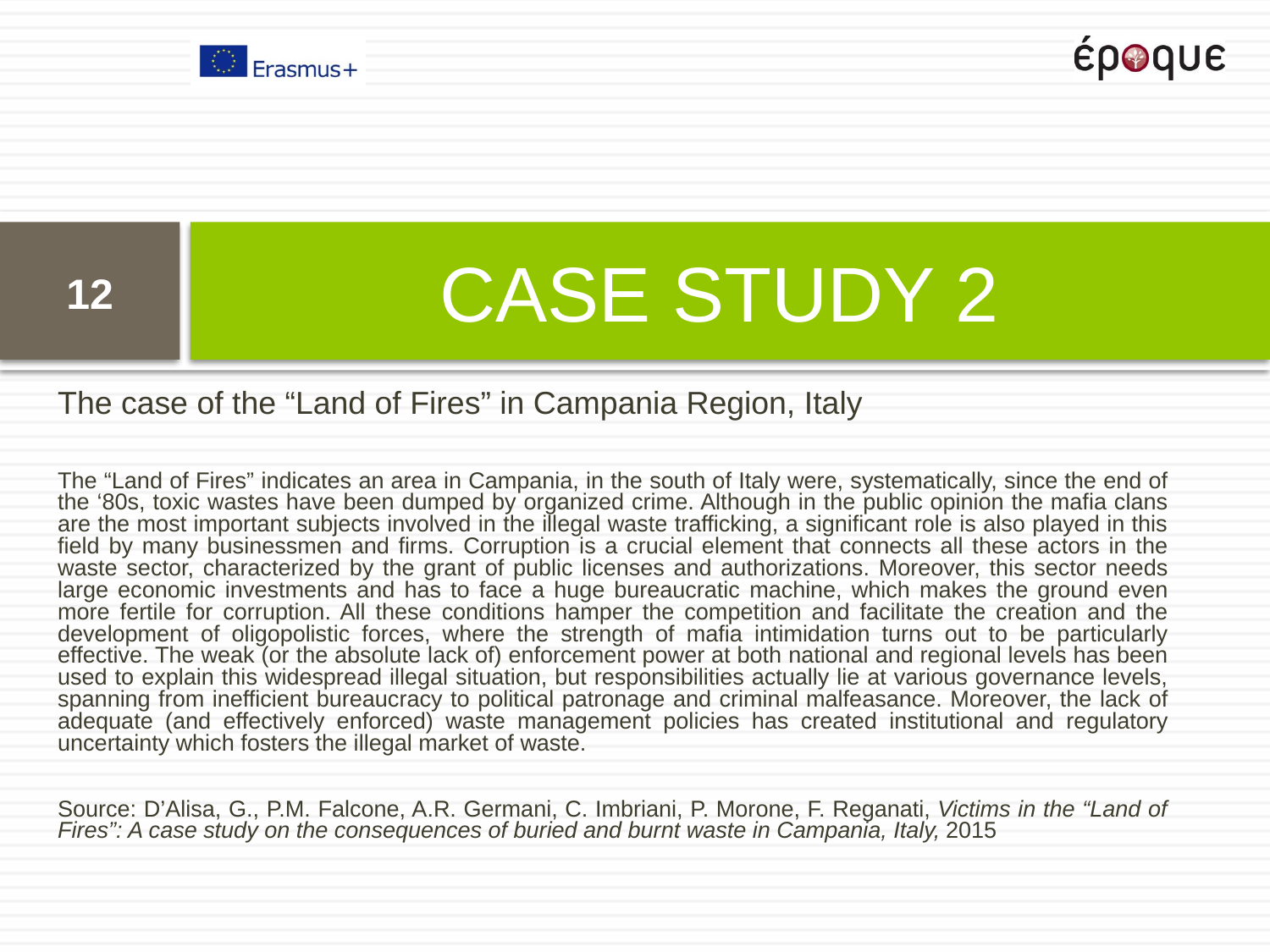

CASE STUDY 2
12
The case of the “Land of Fires” in Campania Region, Italy

The “Land of Fires” indicates an area in Campania, in the south of Italy were, systematically, since the end of the ‘80s, toxic wastes have been dumped by organized crime. Although in the public opinion the mafia clans are the most important subjects involved in the illegal waste trafficking, a significant role is also played in this field by many businessmen and firms. Corruption is a crucial element that connects all these actors in the waste sector, characterized by the grant of public licenses and authorizations. Moreover, this sector needs large economic investments and has to face a huge bureaucratic machine, which makes the ground even more fertile for corruption. All these conditions hamper the competition and facilitate the creation and the development of oligopolistic forces, where the strength of mafia intimidation turns out to be particularly effective. The weak (or the absolute lack of) enforcement power at both national and regional levels has been used to explain this widespread illegal situation, but responsibilities actually lie at various governance levels, spanning from inefficient bureaucracy to political patronage and criminal malfeasance. Moreover, the lack of adequate (and effectively enforced) waste management policies has created institutional and regulatory uncertainty which fosters the illegal market of waste.

Source: D’Alisa, G., P.M. Falcone, A.R. Germani, C. Imbriani, P. Morone, F. Reganati, Victims in the “Land of Fires”: A case study on the consequences of buried and burnt waste in Campania, Italy, 2015